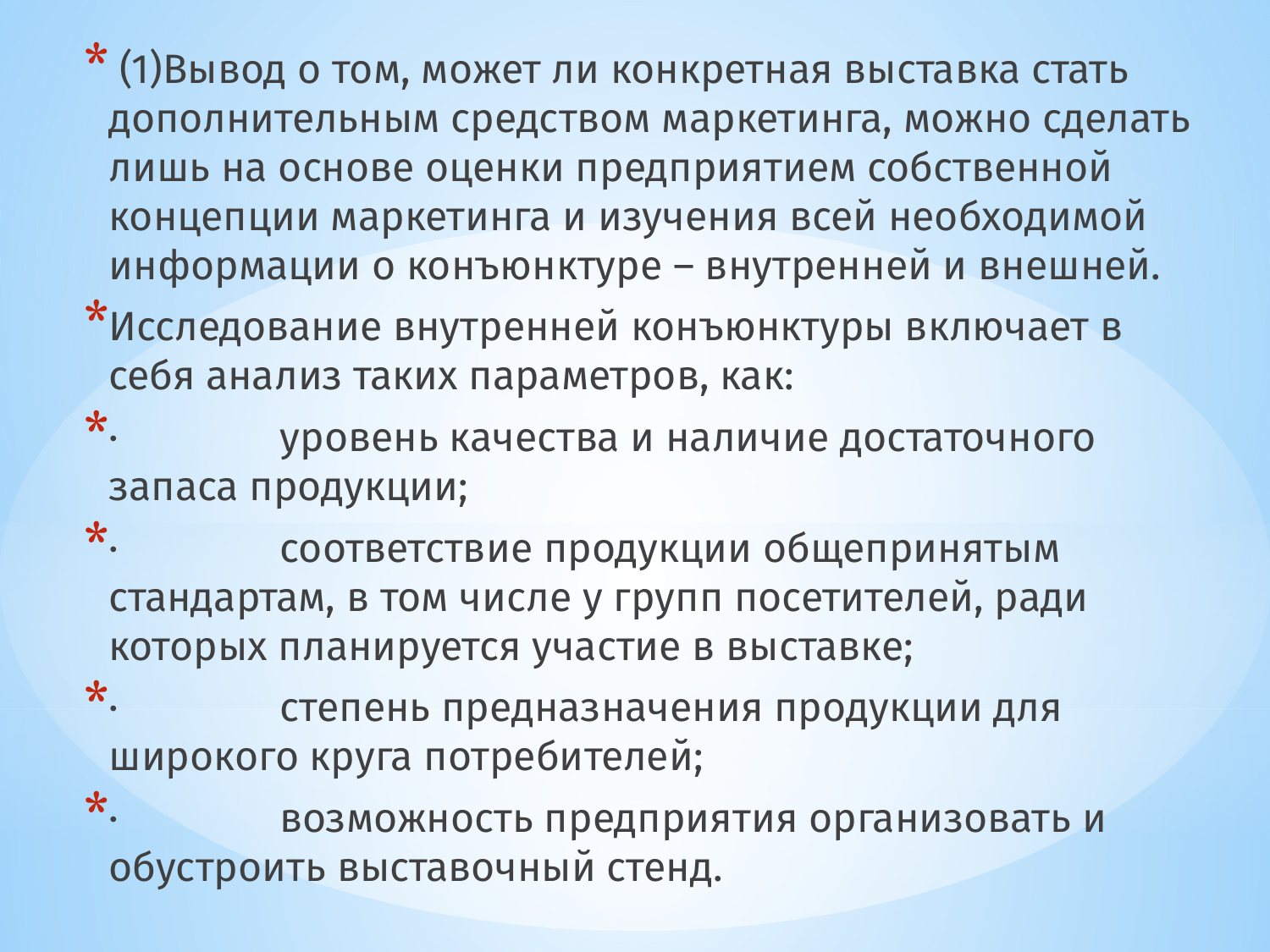

(1)Вывод о том, может ли конкретная выставка стать дополнительным средством маркетинга, можно сделать лишь на основе оценки предприятием собственной концепции маркетинга и изучения всей необходимой информации о конъюнктуре – внутренней и внешней.
Исследование внутренней конъюнктуры включает в себя анализ таких параметров, как:
·               уровень качества и наличие достаточного запаса продукции;
·               соответствие продукции общепринятым стандартам, в том числе у групп посетителей, ради которых планируется участие в выставке;
·               степень предназначения продукции для широкого круга потребителей;
·               возможность предприятия организовать и обустроить выставочный стенд.

#